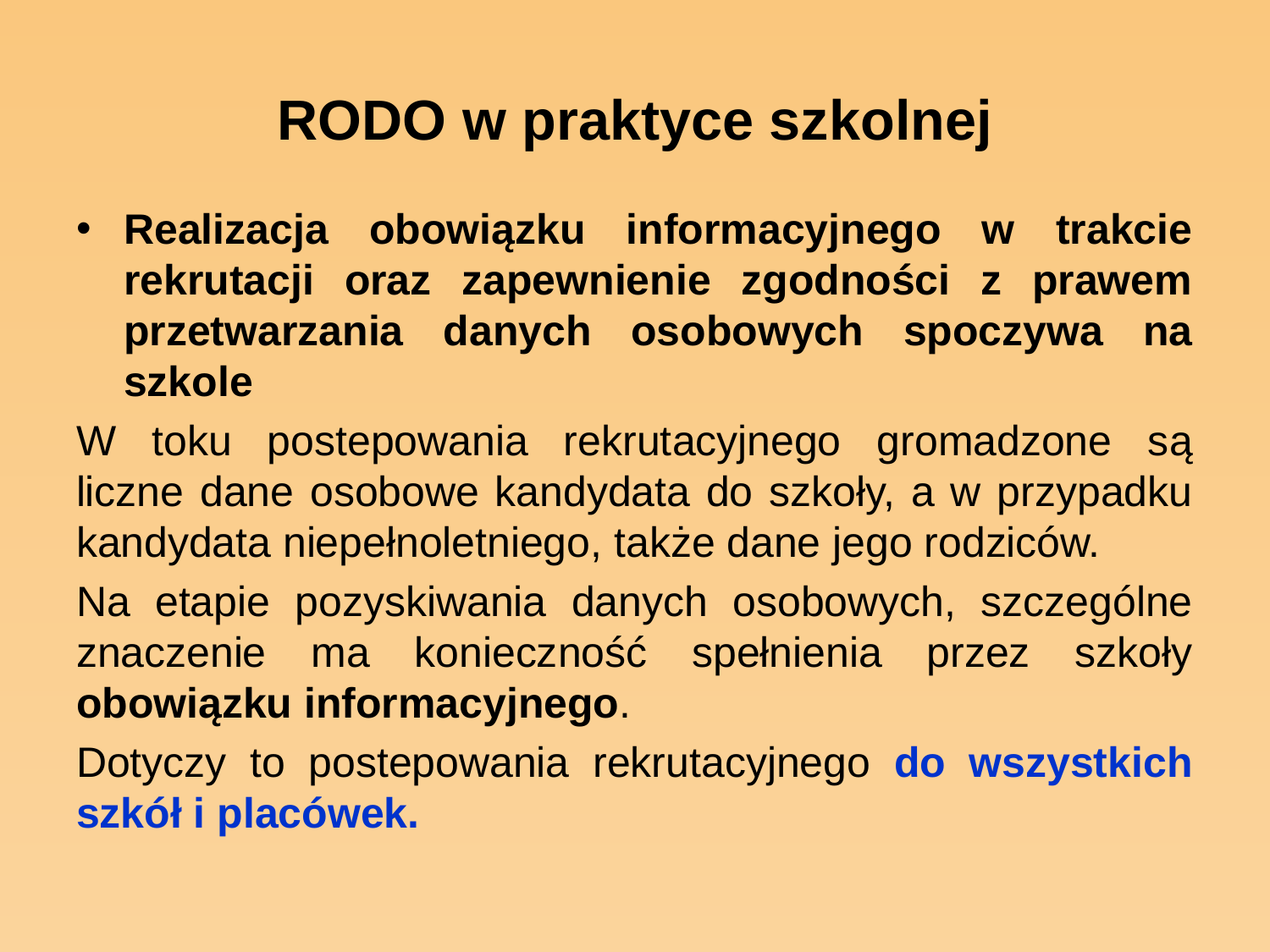

# RODO w praktyce szkolnej
Realizacja obowiązku informacyjnego w trakcie rekrutacji oraz zapewnienie zgodności z prawem przetwarzania danych osobowych spoczywa na szkole
W toku postepowania rekrutacyjnego gromadzone są liczne dane osobowe kandydata do szkoły, a w przypadku kandydata niepełnoletniego, także dane jego rodziców.
Na etapie pozyskiwania danych osobowych, szczególne znaczenie ma konieczność spełnienia przez szkoły obowiązku informacyjnego.
Dotyczy to postepowania rekrutacyjnego do wszystkich szkół i placówek.